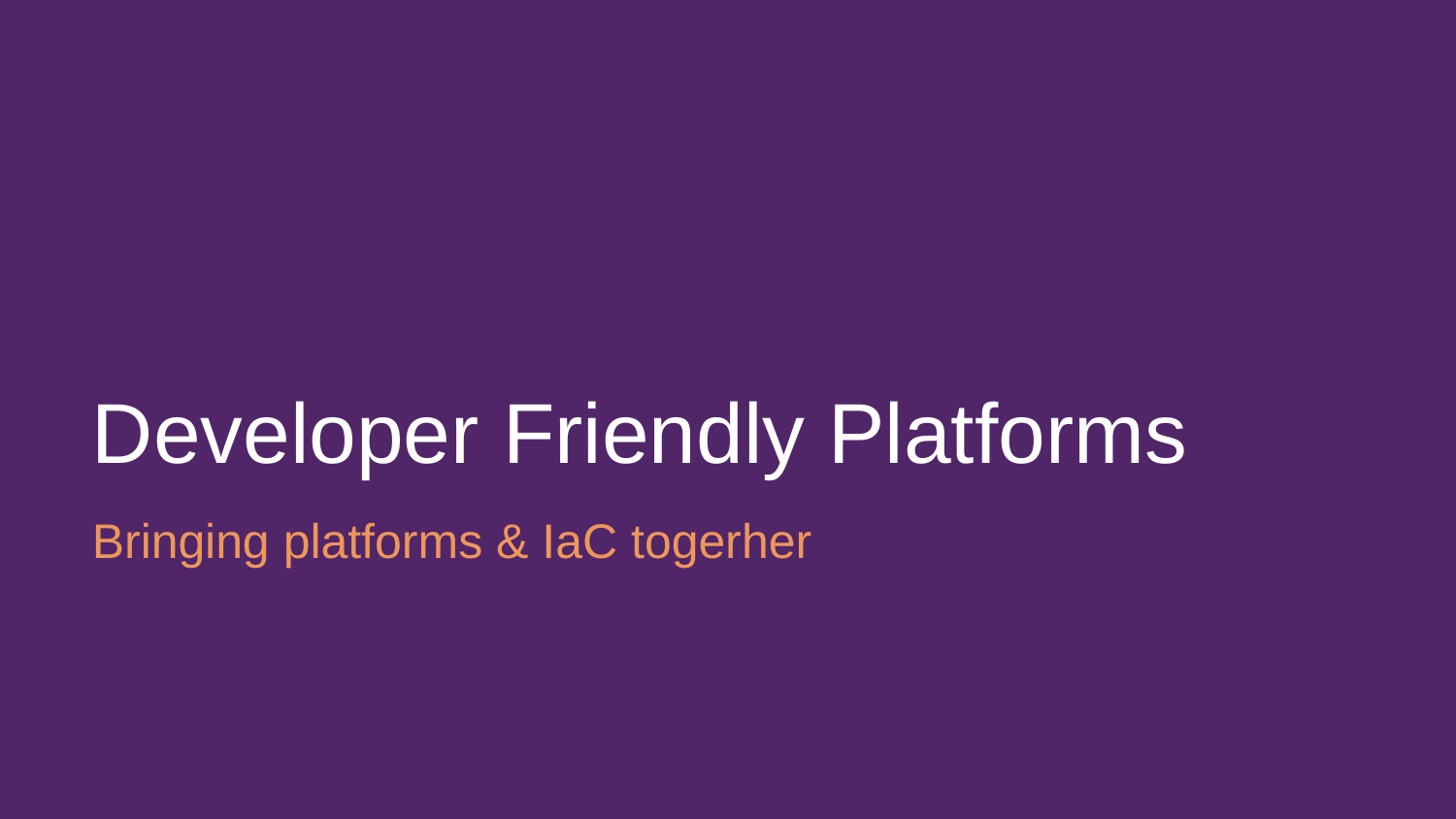

# Developer Friendly Platforms
Bringing platforms & IaC togerher